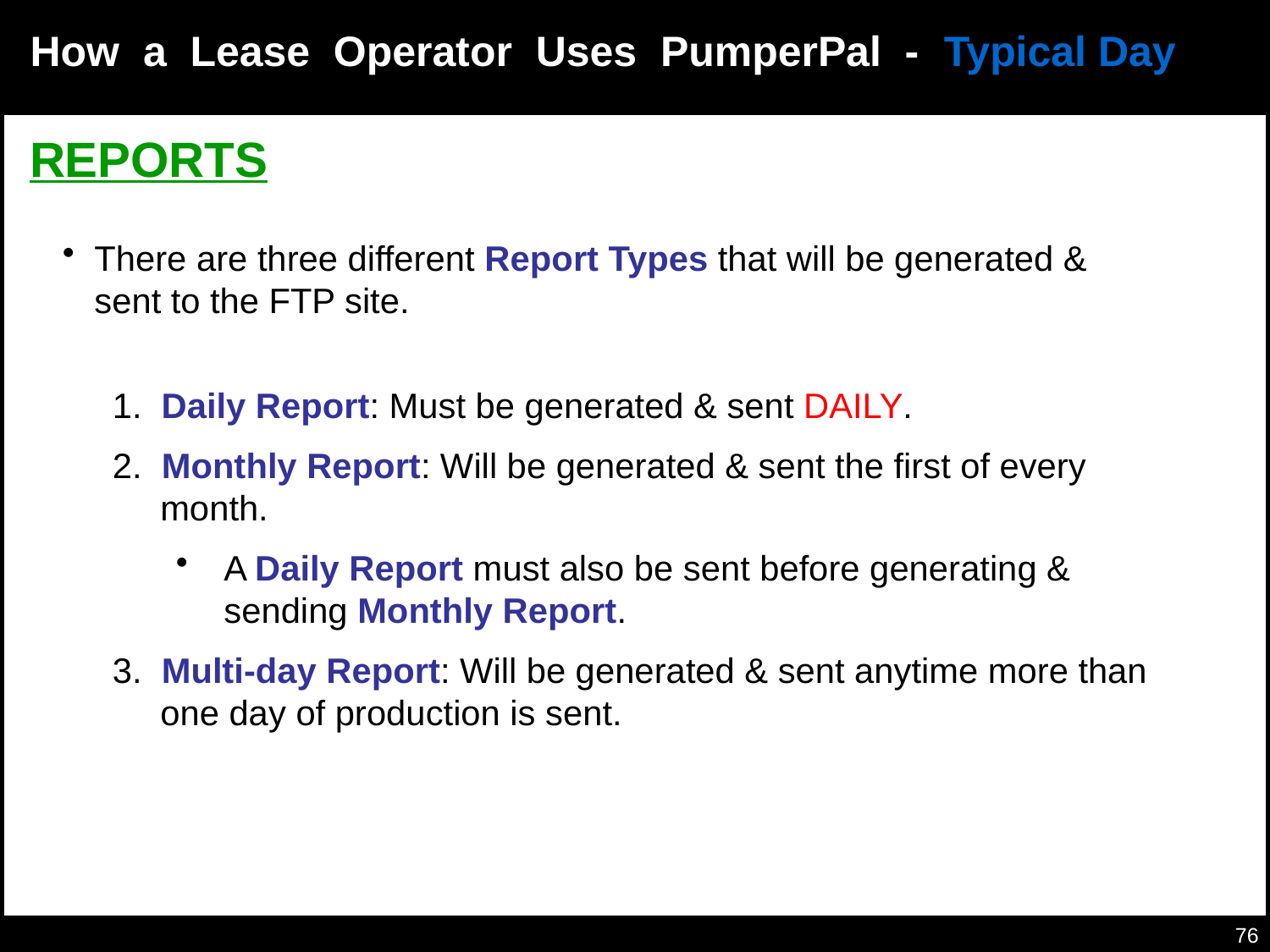

# Types
How  a  Lease  Operator  Uses  PumperPal  -  Typical Day
REPORTS
There are three different Report Types that will be generated & sent to the FTP site.
1.  Daily Report: Must be generated & sent DAILY.
2.  Monthly Report: Will be generated & sent the first of every month.
A Daily Report must also be sent before generating & sending Monthly Report.
3.  Multi-day Report: Will be generated & sent anytime more than one day of production is sent.